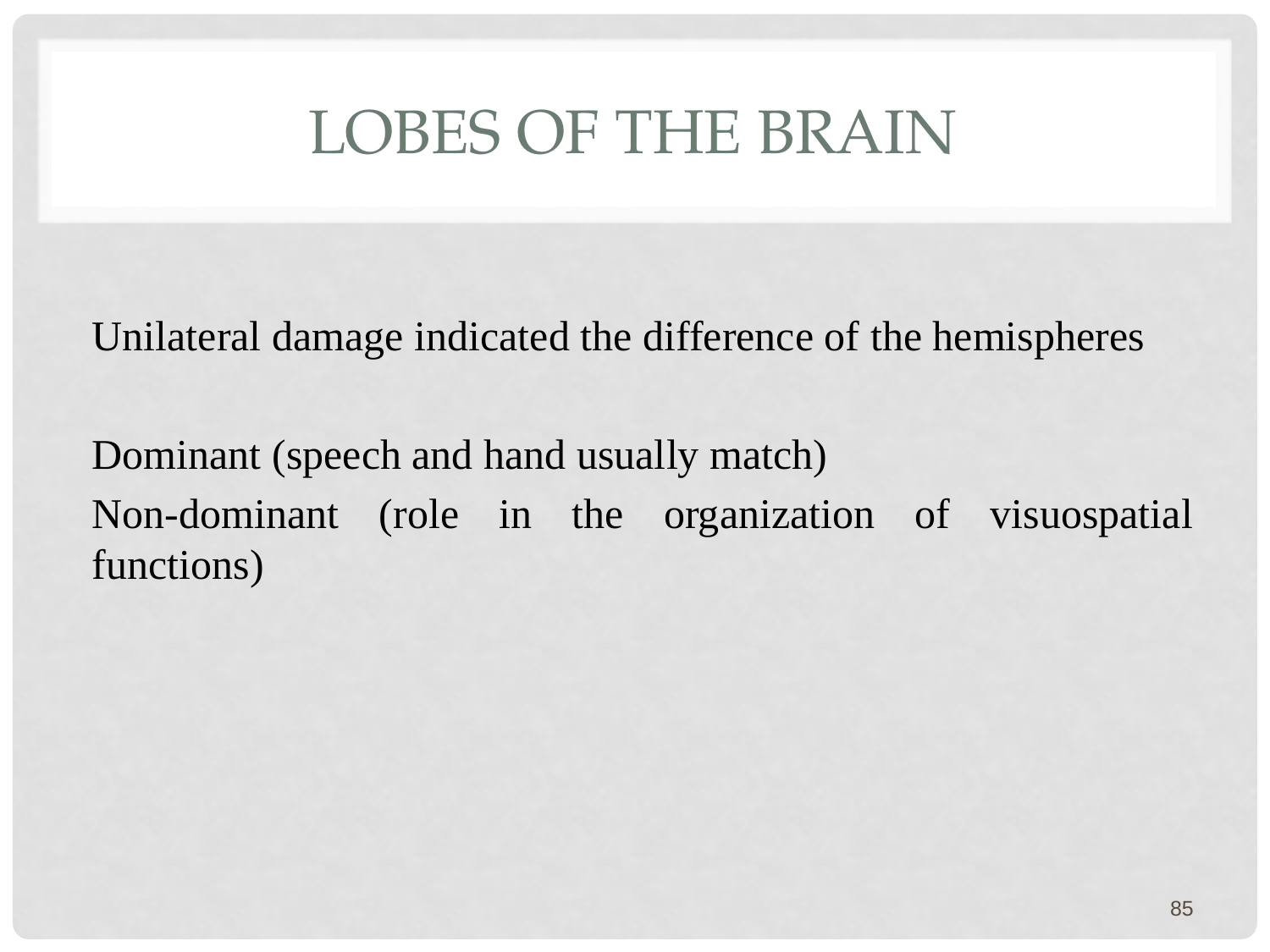

# Lobes of the Brain

Unilateral damage indicated the difference of the hemispheres

Dominant (speech and hand usually match)
Non-dominant (role in the organization of visuospatial functions)
85